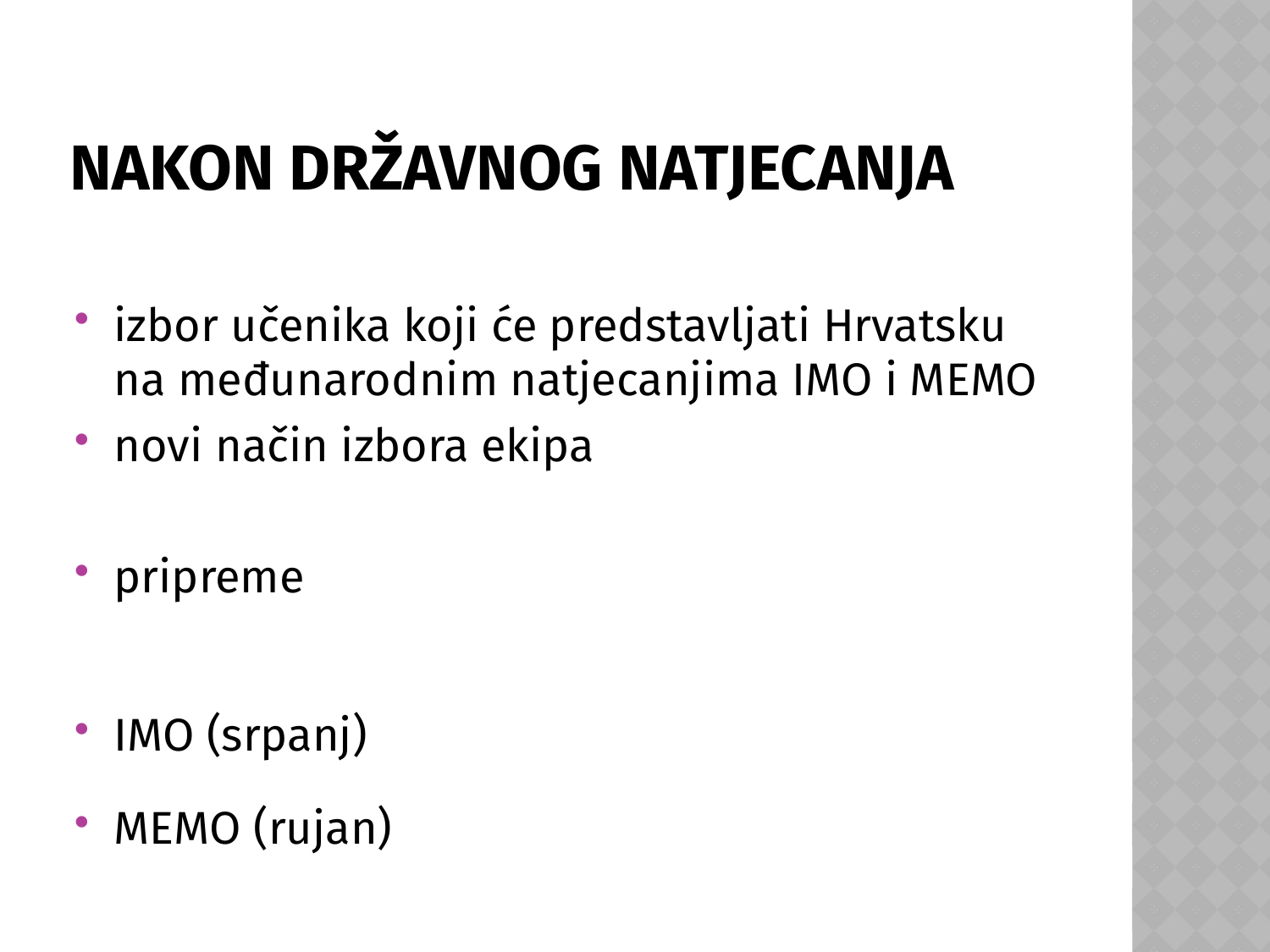

# NAkon Državnog natjecanja

izbor učenika koji će predstavljati Hrvatsku na međunarodnim natjecanjima IMO i MEMO
novi način izbora ekipa

pripreme

IMO (srpanj)
MEMO (rujan)